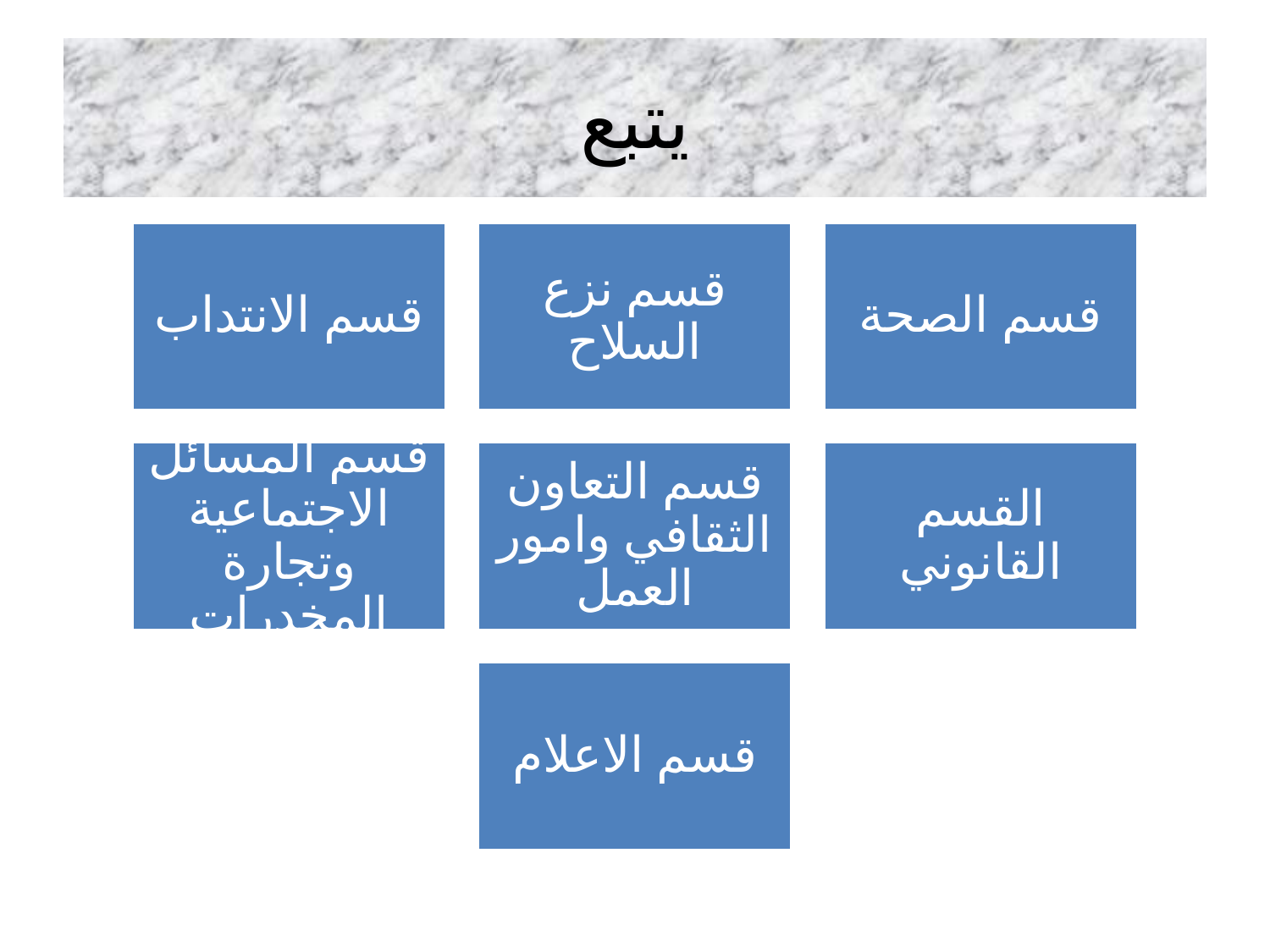

# يتبع
قسم الانتداب
قسم نزع السلاح
قسم الصحة
قسم المسائل الاجتماعية وتجارة المخدرات
قسم التعاون الثقافي وامور العمل
القسم القانوني
قسم الاعلام